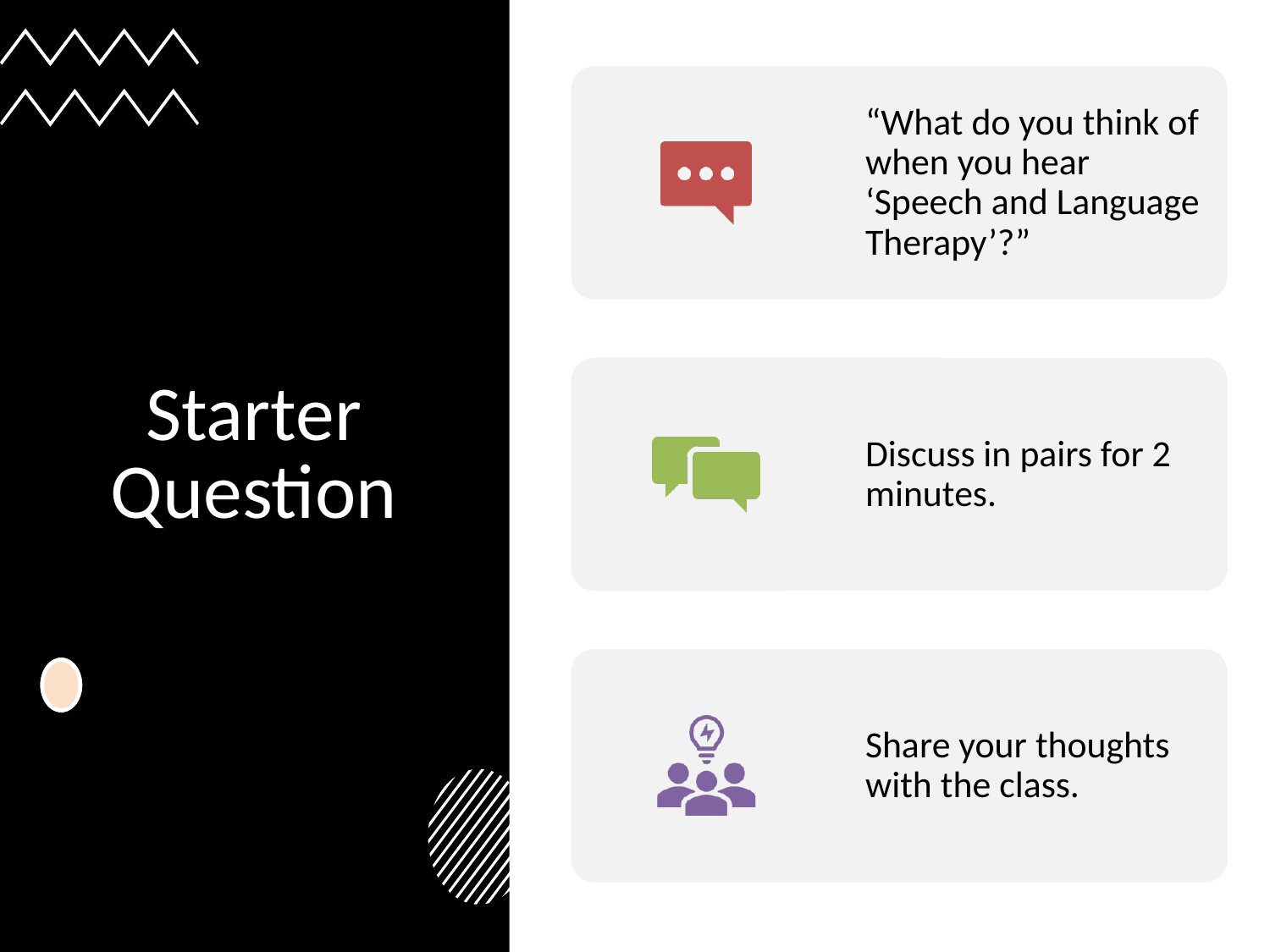

“What do you think of when you hear ‘Speech and Language Therapy’?”
Discuss in pairs for 2 minutes.
Share your thoughts with the class.
# Starter Question